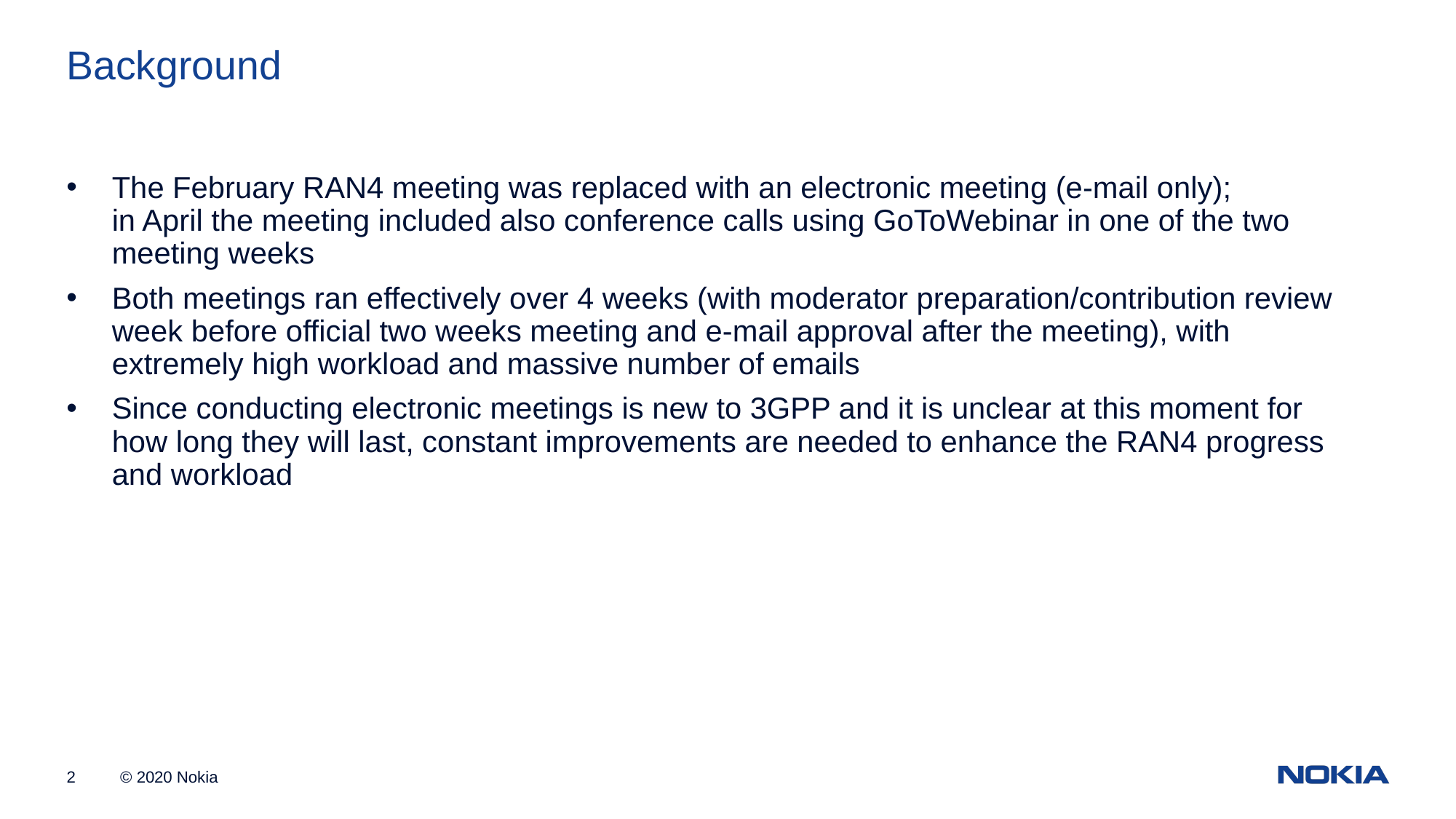

Background
The February RAN4 meeting was replaced with an electronic meeting (e-mail only);
in April the meeting included also conference calls using GoToWebinar in one of the two meeting weeks
Both meetings ran effectively over 4 weeks (with moderator preparation/contribution review week before official two weeks meeting and e-mail approval after the meeting), with extremely high workload and massive number of emails
Since conducting electronic meetings is new to 3GPP and it is unclear at this moment for how long they will last, constant improvements are needed to enhance the RAN4 progress and workload